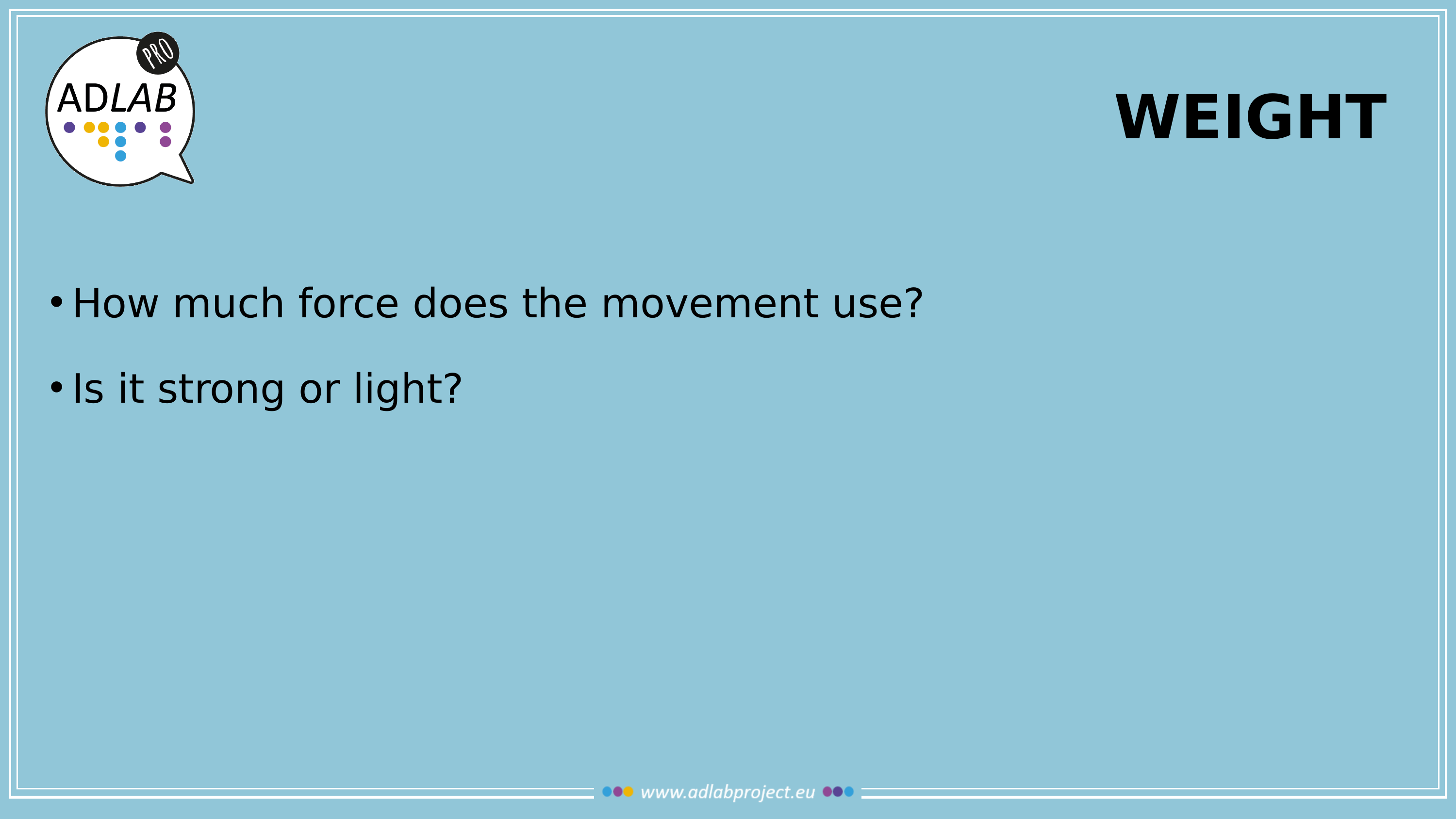

# weight
How much force does the movement use?
Is it strong or light?